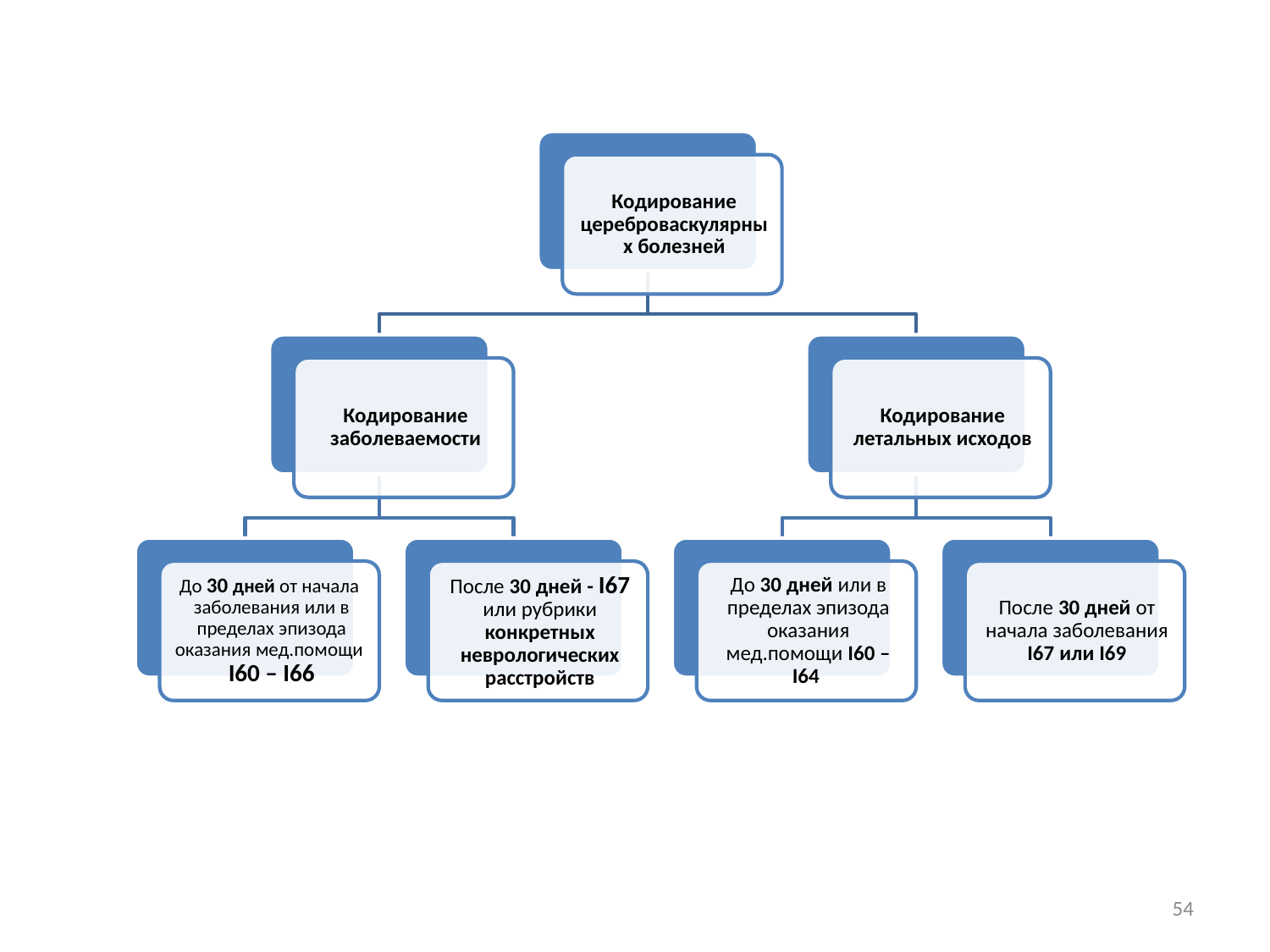

Кодирование цереброваскулярных болезней
Кодирование заболеваемости
До 30 дней от начала  заболевания или в пределах эпизода оказания мед.помощи  I60 – I66
После 30 дней - I67 или рубрики конкретных неврологических расстройств
Кодирование летальных исходов
До 30 дней или в пределах эпизода оказания мед.помощи I60 – I64
После 30 дней от начала заболевания I67 или I69
54